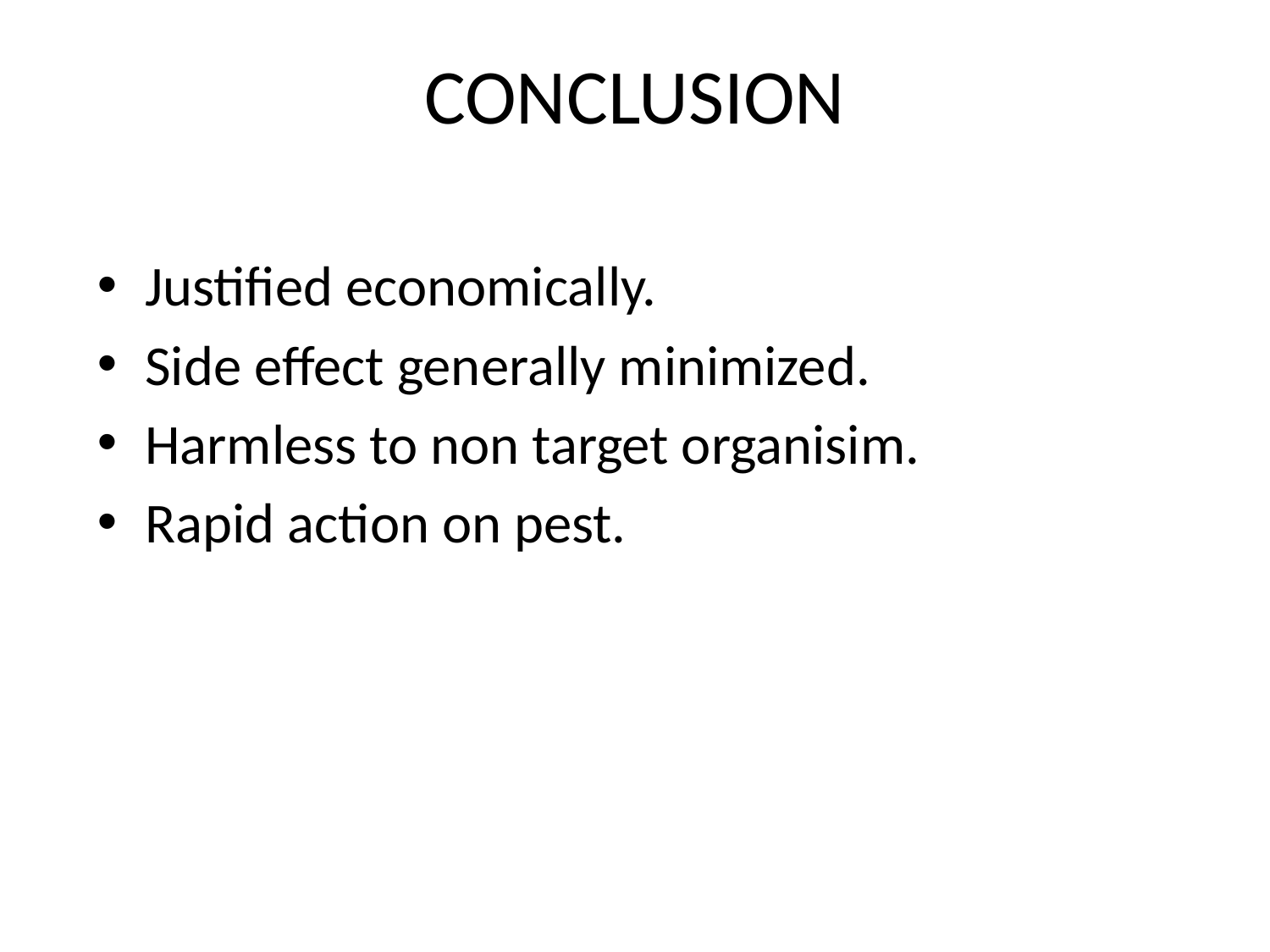

# CONCLUSION
Justified economically.
Side effect generally minimized.
Harmless to non target organisim.
Rapid action on pest.